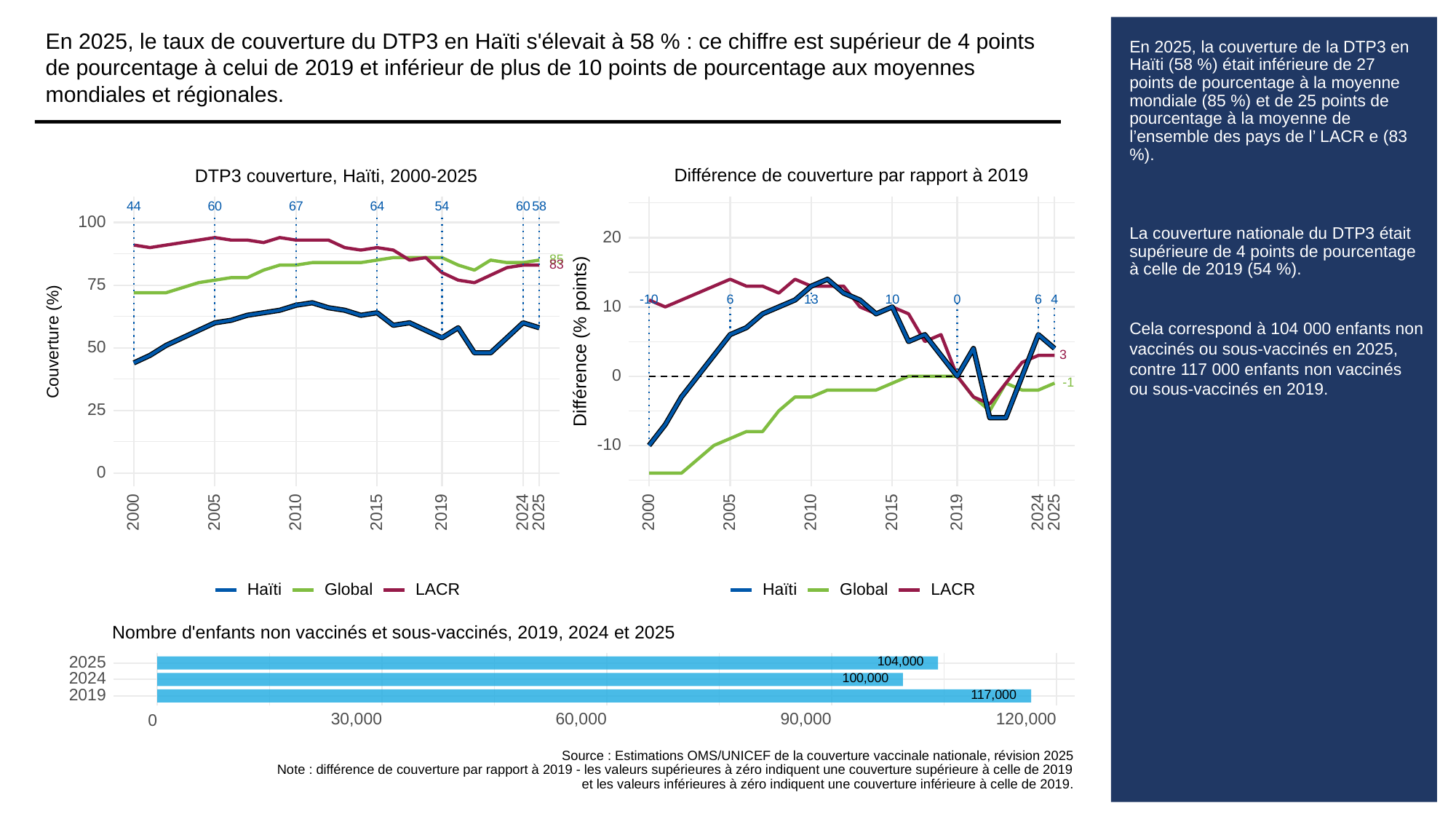

En 2025, le taux de couverture du DTP3 en Haïti s'élevait à 58 % : ce chiffre est supérieur de 4 points de pourcentage à celui de 2019 et inférieur de plus de 10 points de pourcentage aux moyennes mondiales et régionales.
# En 2025, la couverture de la DTP3 en Haïti (58 %) était inférieure de 27 points de pourcentage à la moyenne mondiale (85 %) et de 25 points de pourcentage à la moyenne de l’ensemble des pays de l’ LACR e (83 %).

La couverture nationale du DTP3 était supérieure de 4 points de pourcentage à celle de 2019 (54 %).

Cela correspond à 104 000 enfants non vaccinés ou sous-vaccinés en 2025, contre 117 000 enfants non vaccinés ou sous-vaccinés en 2019.

Différence de couverture par rapport à 2019
DTP3 couverture, Haïti, 2000-2025

60
67
64
60
58
54
44

100

20

85

83

75

13
-10
6
10
0
6
4
10

Différence (% points)
Couverture (%)

50

3
0

-1

25

-10

0

2000
2005
2010
2015
2019
2024
2025
2000
2005
2010
2015
2019
2024
2025
Global
LACR
Global
LACR
Haïti
Haïti

Nombre d'enfants non vaccinés et sous-vaccinés, 2019, 2024 et 2025

104,000
2025

100,000
2024

117,000
2019

30,000
60,000
90,000
120,000
0
Source : Estimations OMS/UNICEF de la couverture vaccinale nationale, révision 2025
Note : différence de couverture par rapport à 2019 - les valeurs supérieures à zéro indiquent une couverture supérieure à celle de 2019
et les valeurs inférieures à zéro indiquent une couverture inférieure à celle de 2019.